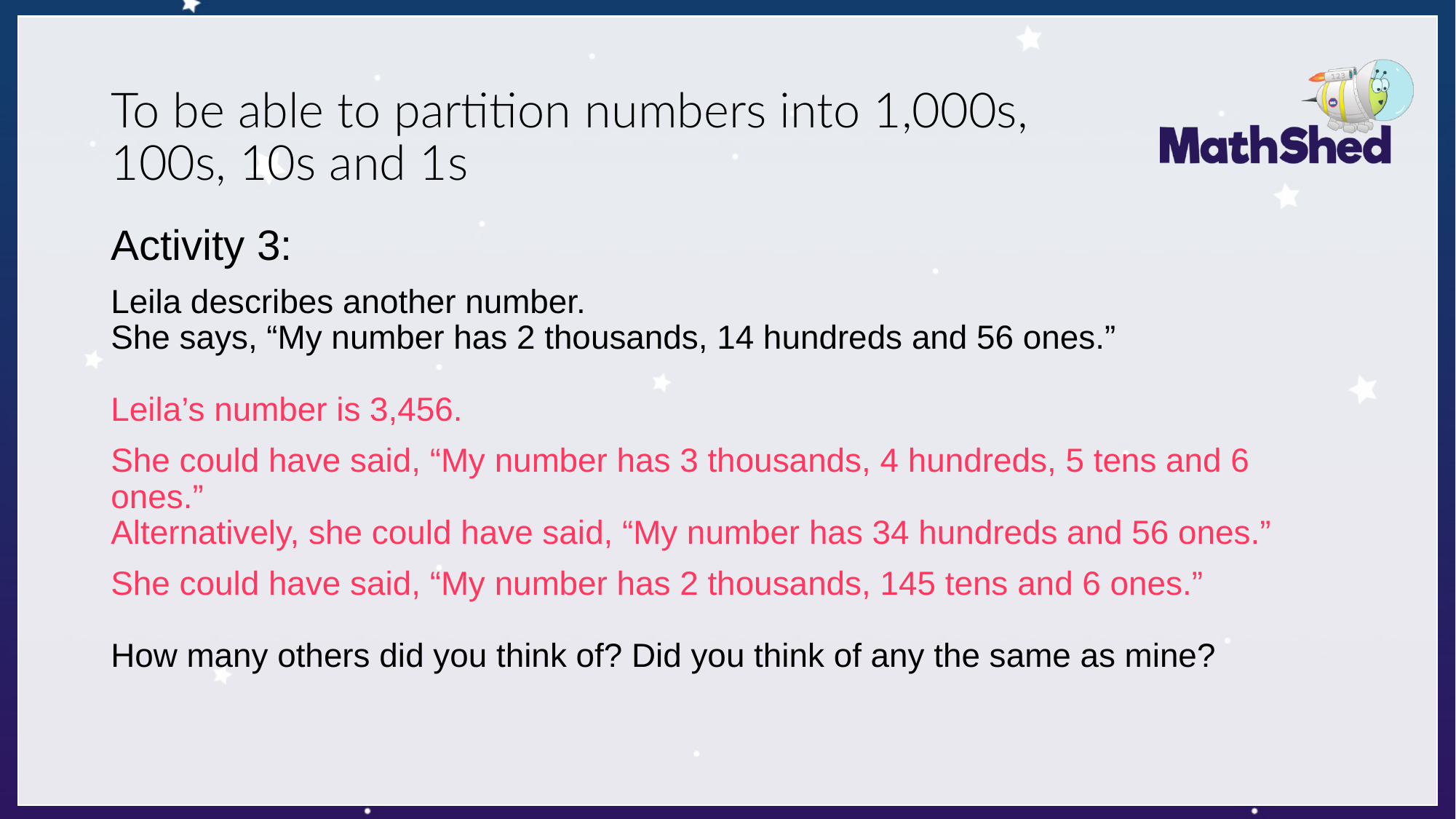

# To be able to partition numbers into 1,000s, 100s, 10s and 1s
Activity 3:
Leila describes another number.
She says, “My number has 2 thousands, 14 hundreds and 56 ones.”
Leila’s number is 3,456.
She could have said, “My number has 3 thousands, 4 hundreds, 5 tens and 6 ones.”
Alternatively, she could have said, “My number has 34 hundreds and 56 ones.”
She could have said, “My number has 2 thousands, 145 tens and 6 ones.”
How many others did you think of? Did you think of any the same as mine?